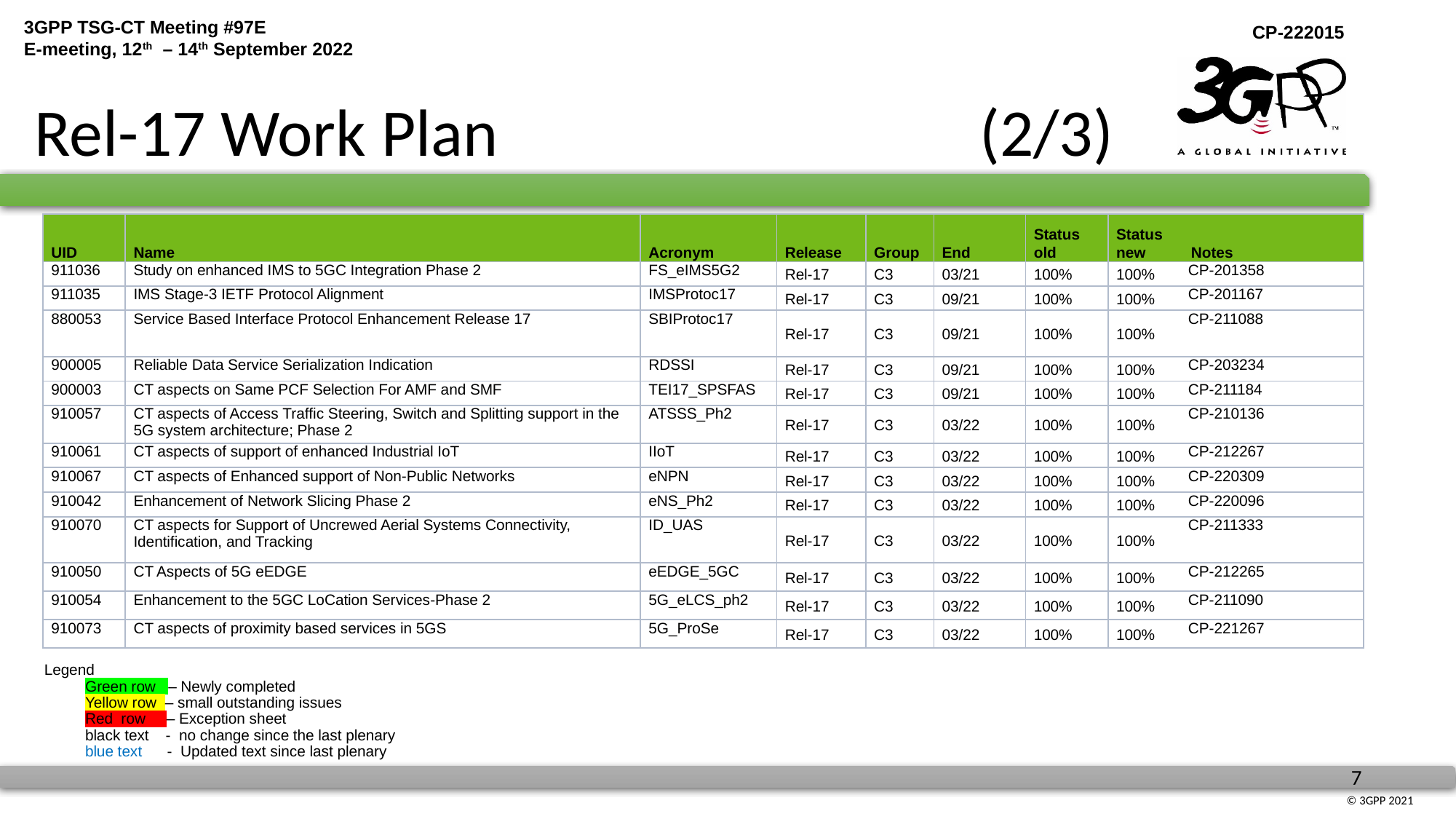

# Rel-17 Work Plan                                (2/3)
| UID | Name | Acronym | Release | Group | End | Status old | Status new | Notes |
| --- | --- | --- | --- | --- | --- | --- | --- | --- |
| 911036 | Study on enhanced IMS to 5GC Integration Phase 2 | FS\_eIMS5G2 | Rel-17 | C3 | 03/21 | 100% | 100% | CP-201358 |
| 911035 | IMS Stage-3 IETF Protocol Alignment | IMSProtoc17 | Rel-17 | C3 | 09/21 | 100% | 100% | CP-201167 |
| 880053 | Service Based Interface Protocol Enhancement Release 17 | SBIProtoc17 | Rel-17 | C3 | 09/21 | 100% | 100% | CP-211088 |
| 900005 | Reliable Data Service Serialization Indication | RDSSI | Rel-17 | C3 | 09/21 | 100% | 100% | CP-203234 |
| 900003 | CT aspects on Same PCF Selection For AMF and SMF | TEI17\_SPSFAS | Rel-17 | C3 | 09/21 | 100% | 100% | CP-211184 |
| 910057 | CT aspects of Access Traffic Steering, Switch and Splitting support in the 5G system architecture; Phase 2 | ATSSS\_Ph2 | Rel-17 | C3 | 03/22 | 100% | 100% | CP-210136 |
| 910061 | CT aspects of support of enhanced Industrial IoT | IIoT | Rel-17 | C3 | 03/22 | 100% | 100% | CP-212267 |
| 910067 | CT aspects of Enhanced support of Non-Public Networks | eNPN | Rel-17 | C3 | 03/22 | 100% | 100% | CP-220309 |
| 910042 | Enhancement of Network Slicing Phase 2 | eNS\_Ph2 | Rel-17 | C3 | 03/22 | 100% | 100% | CP-220096 |
| 910070 | CT aspects for Support of Uncrewed Aerial Systems Connectivity, Identification, and Tracking | ID\_UAS | Rel-17 | C3 | 03/22 | 100% | 100% | CP-211333 |
| 910050 | CT Aspects of 5G eEDGE | eEDGE\_5GC | Rel-17 | C3 | 03/22 | 100% | 100% | CP-212265 |
| 910054 | Enhancement to the 5GC LoCation Services-Phase 2 | 5G\_eLCS\_ph2 | Rel-17 | C3 | 03/22 | 100% | 100% | CP-211090 |
| 910073 | CT aspects of proximity based services in 5GS | 5G\_ProSe | Rel-17 | C3 | 03/22 | 100% | 100% | CP-221267 |
Legend
Green row   – Newly completed
	Yellow row  – small outstanding issues
Red  row     – Exception sheet
	black text    -  no change since the last plenary
	blue text      -  Updated text since last plenary